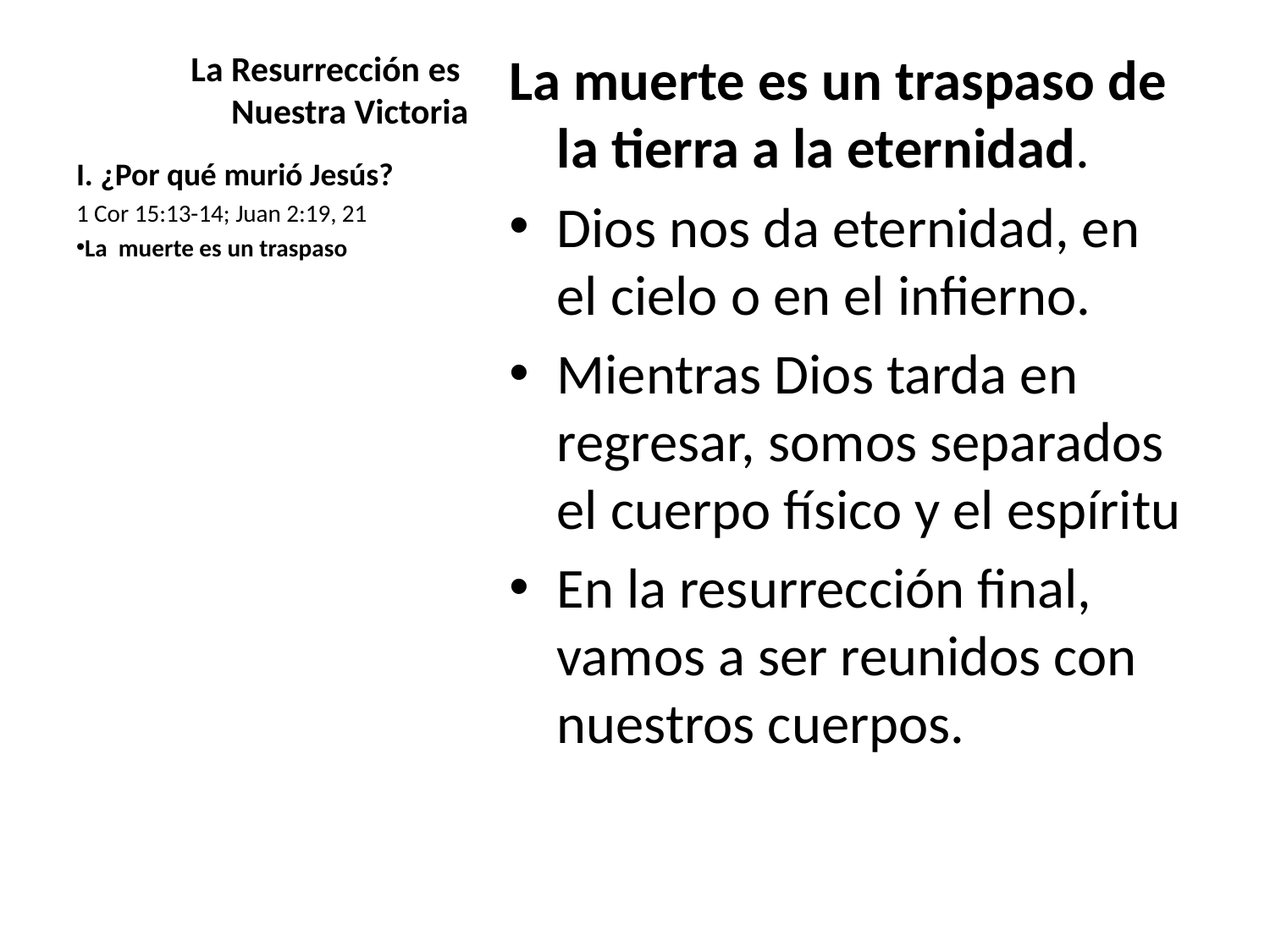

# La Resurrección es Nuestra Victoria
La muerte es un traspaso de la tierra a la eternidad.
Dios nos da eternidad, en el cielo o en el infierno.
Mientras Dios tarda en regresar, somos separados el cuerpo físico y el espíritu
En la resurrección final, vamos a ser reunidos con nuestros cuerpos.

I. ¿Por qué murió Jesús?
1 Cor 15:13-14; Juan 2:19, 21
La  muerte es un traspaso